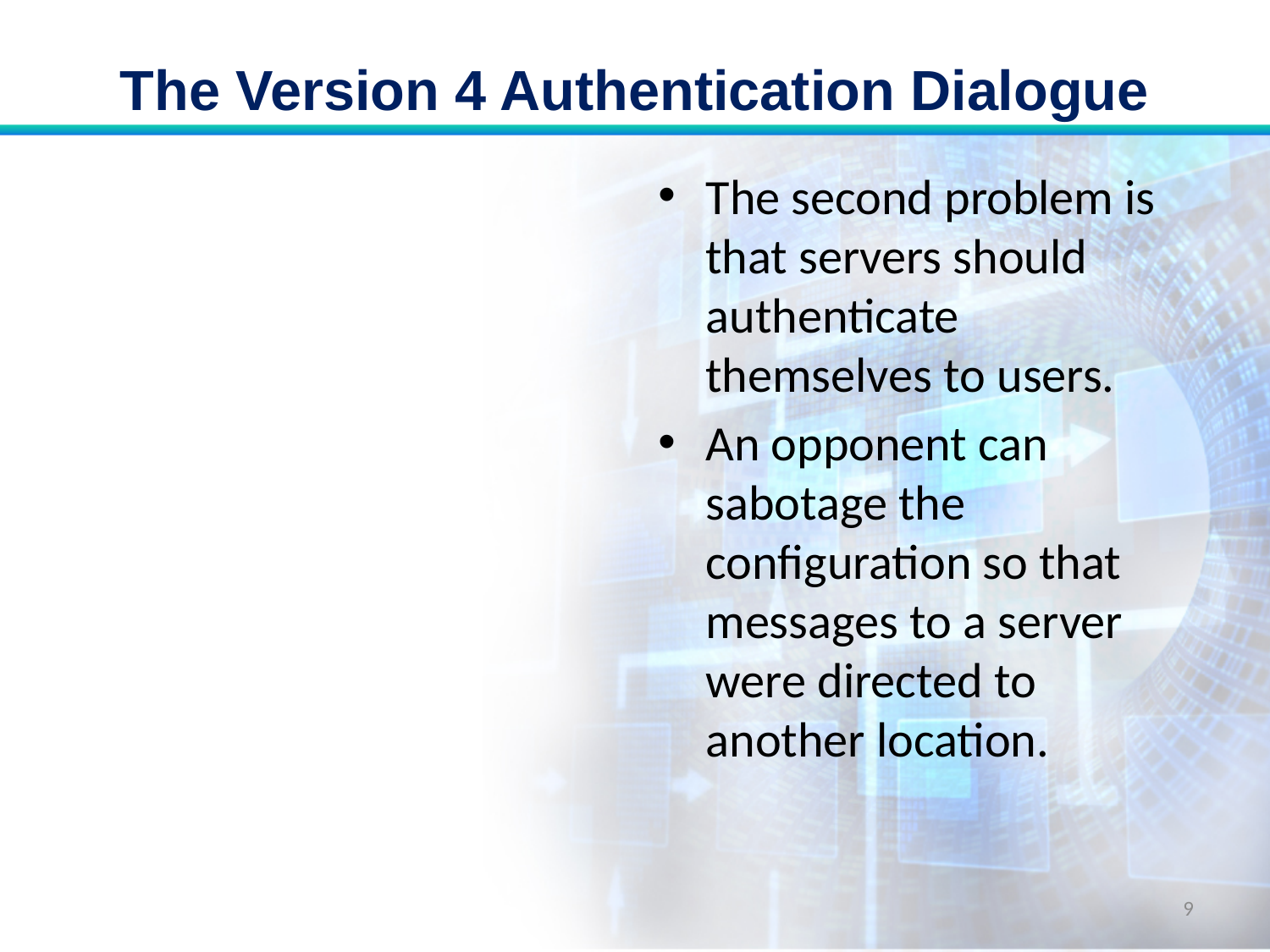

# The Version 4 Authentication Dialogue
The second problem is that servers should authenticate themselves to users.
An opponent can sabotage the configuration so that messages to a server were directed to another location.
9